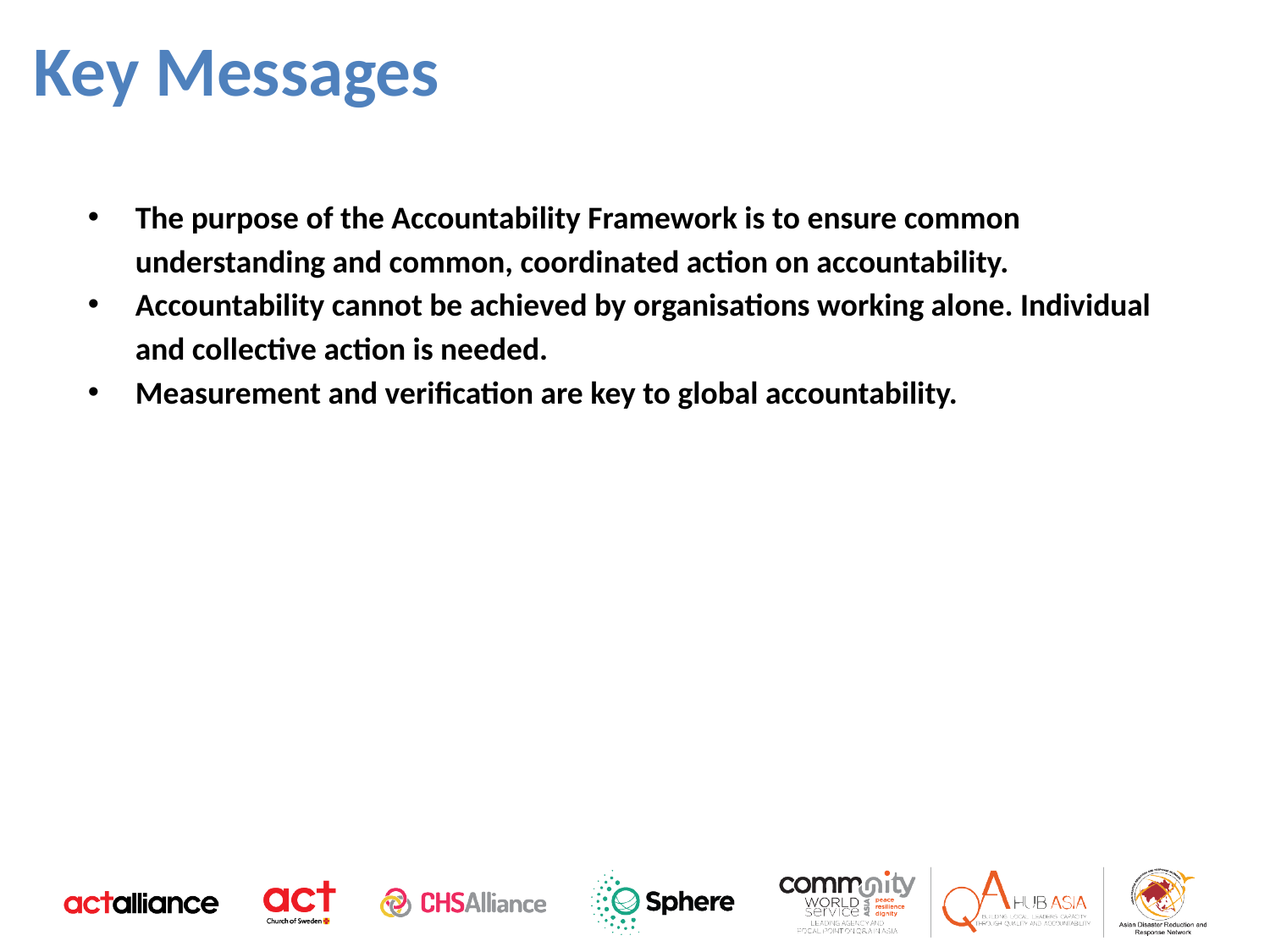

Key Messages
The purpose of the Accountability Framework is to ensure common understanding and common, coordinated action on accountability.
Accountability cannot be achieved by organisations working alone. Individual and collective action is needed.
Measurement and verification are key to global accountability.